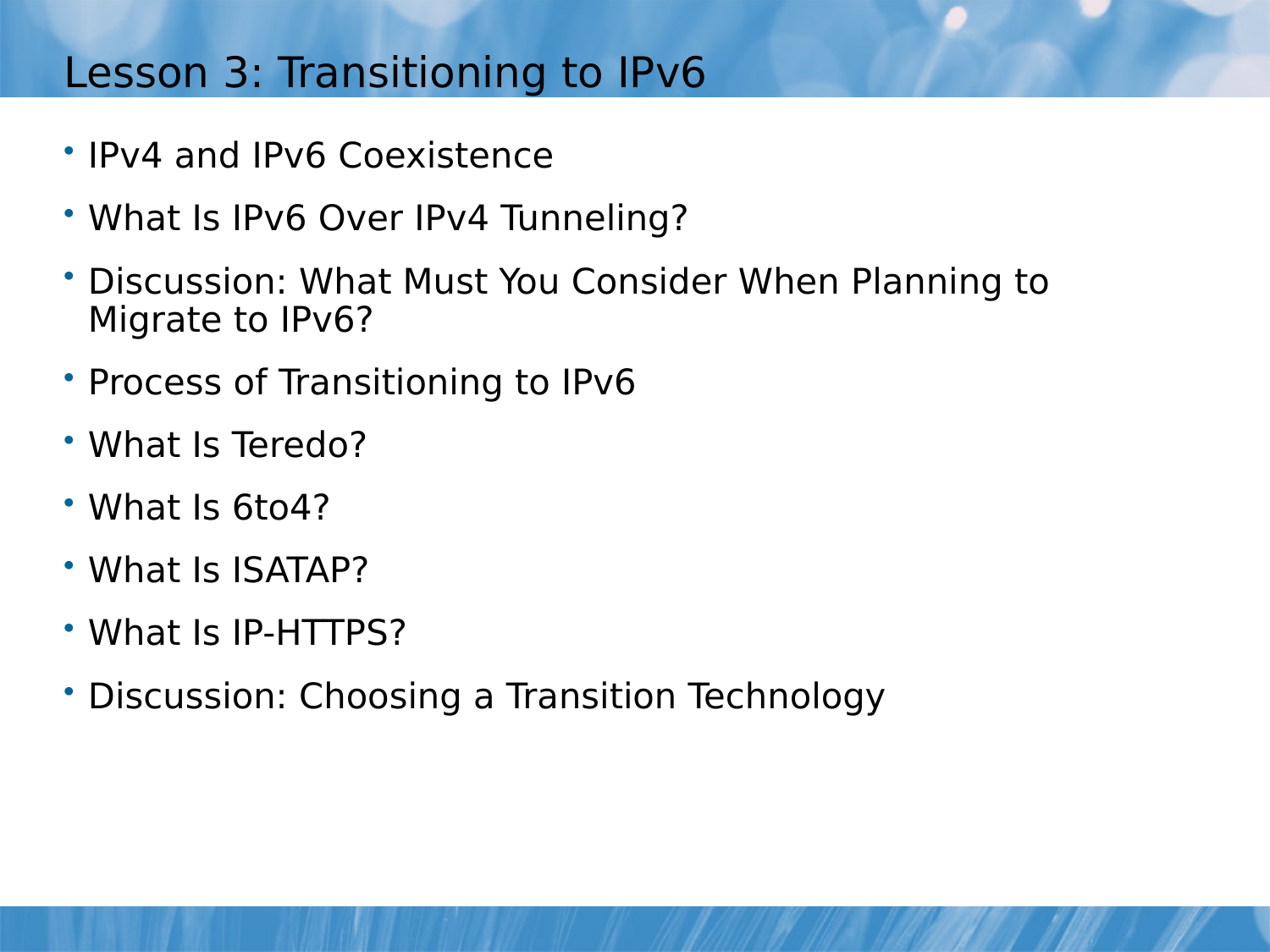

# Lesson 3: Transitioning to IPv6
IPv4 and IPv6 Coexistence
What Is IPv6 Over IPv4 Tunneling?
Discussion: What Must You Consider When Planning to Migrate to IPv6?
Process of Transitioning to IPv6
What Is Teredo?
What Is 6to4?
What Is ISATAP?
What Is IP-HTTPS?
Discussion: Choosing a Transition Technology